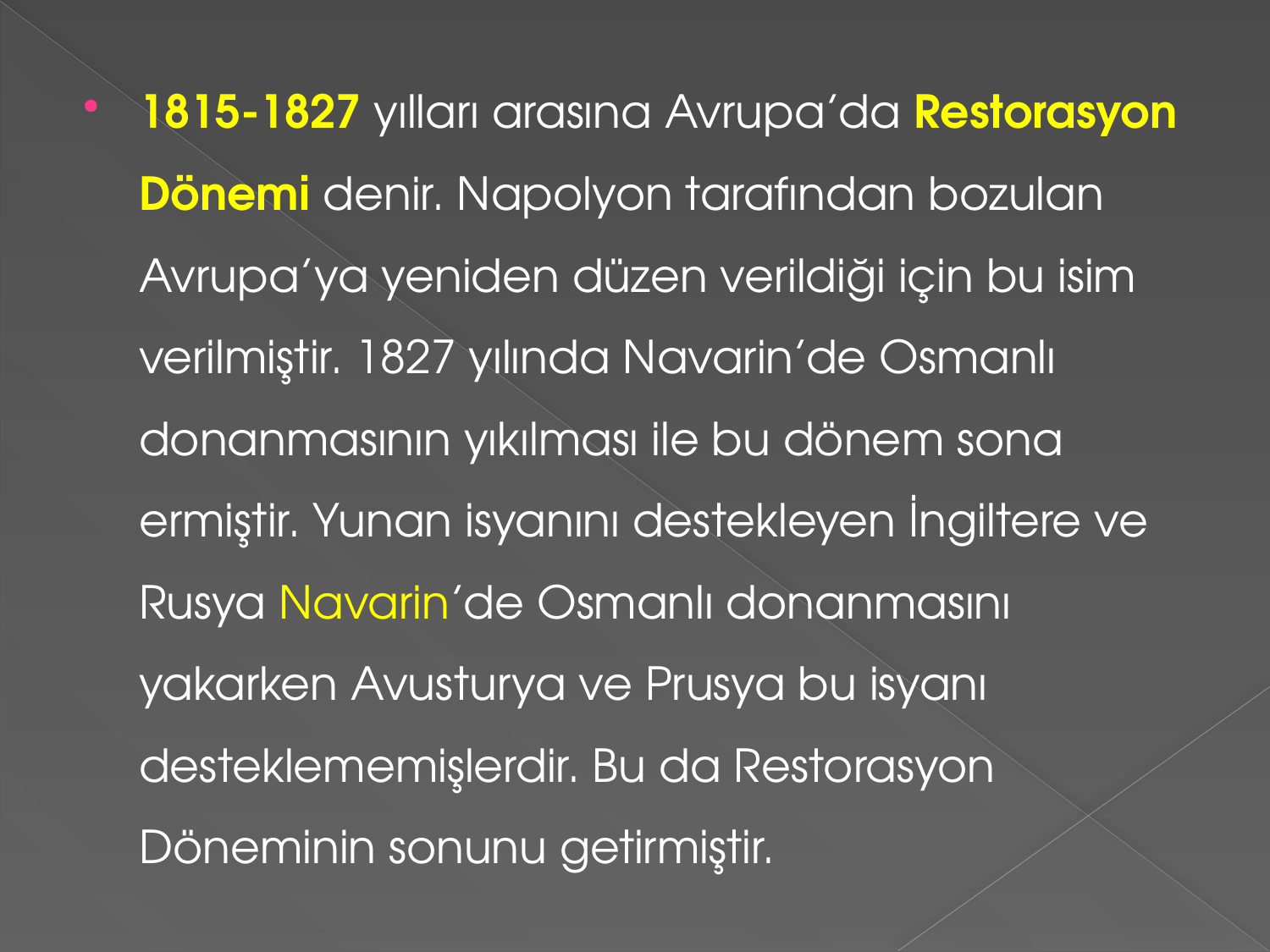

1815-1827 yılları arasına Avrupa’da Restorasyon Dönemi denir. Napolyon tarafından bozulan Avrupa’ya yeniden düzen verildiği için bu isim verilmiştir. 1827 yılında Navarin’de Osmanlı donanmasının yıkılması ile bu dönem sona ermiştir. Yunan isyanını destekleyen İngiltere ve Rusya Navarin’de Osmanlı donanmasını yakarken Avusturya ve Prusya bu isyanı desteklememişlerdir. Bu da Restorasyon Döneminin sonunu getirmiştir.